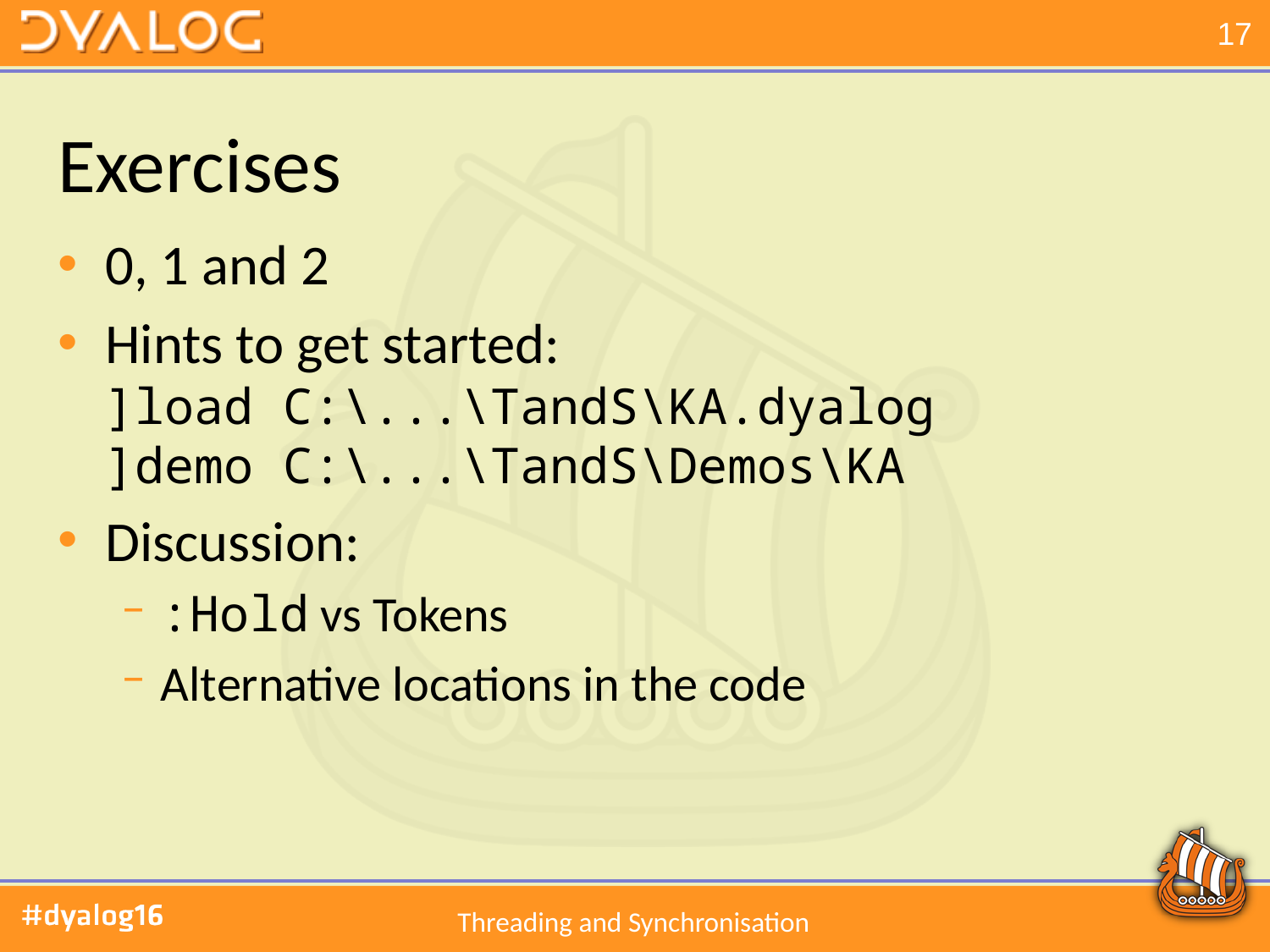

# Exercises
0, 1 and 2
Hints to get started:
]load C:\...\TandS\KA.dyalog
]demo C:\...\TandS\Demos\KA
Discussion:
:Hold vs Tokens
Alternative locations in the code
Threading and Synchronisation